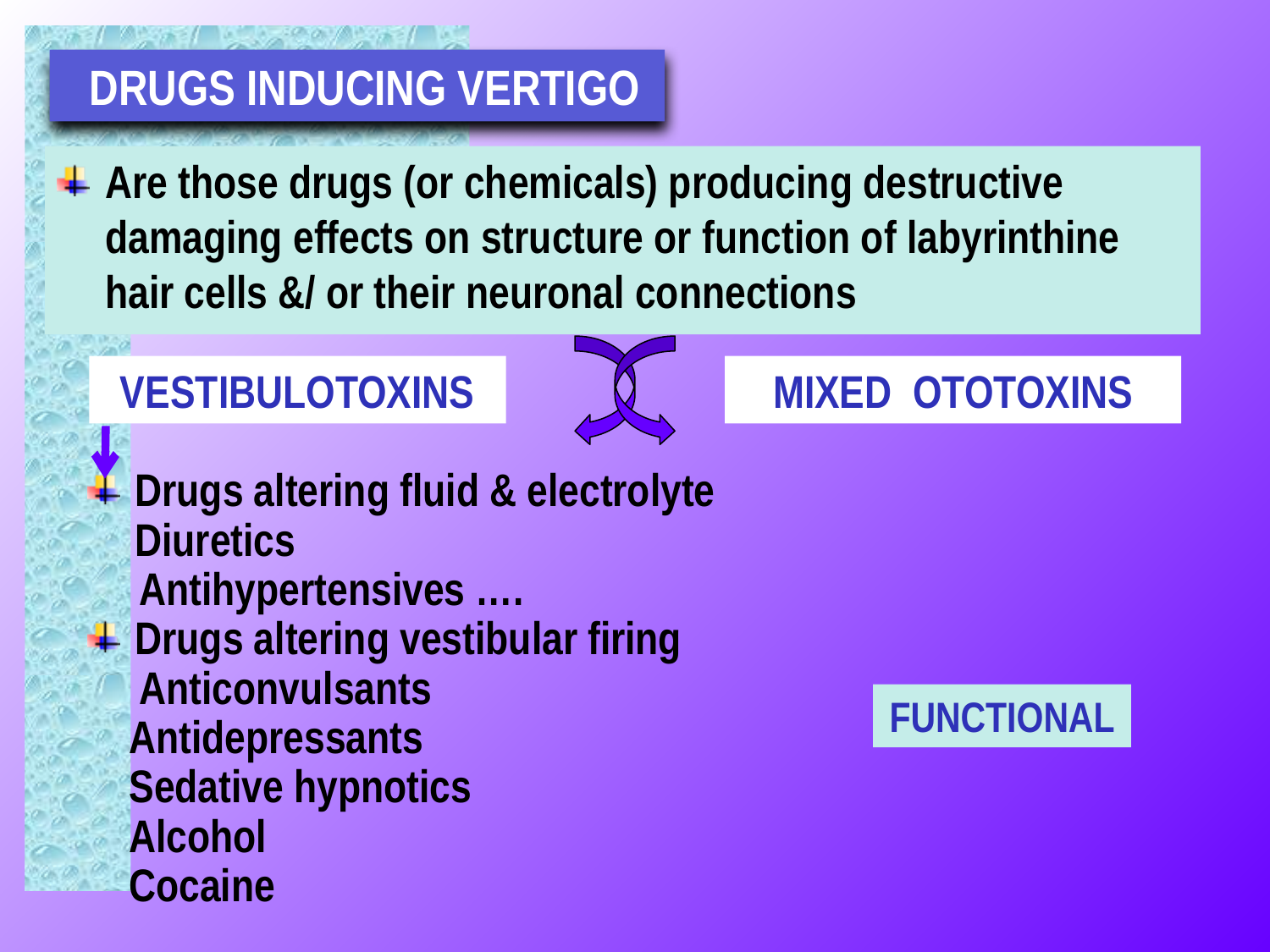

DRUGS INDUCING VERTIGO
Are those drugs (or chemicals) producing destructive damaging effects on structure or function of labyrinthine hair cells &/ or their neuronal connections

VESTIBULOTOXINS
MIXED  OTOTOXINS
Drugs altering fluid & electrolyte Diuretics
     Antihypertensives ….
Drugs altering vestibular firing
     Anticonvulsants
    Antidepressants
    Sedative hypnotics
    Alcohol
    Cocaine
FUNCTIONAL